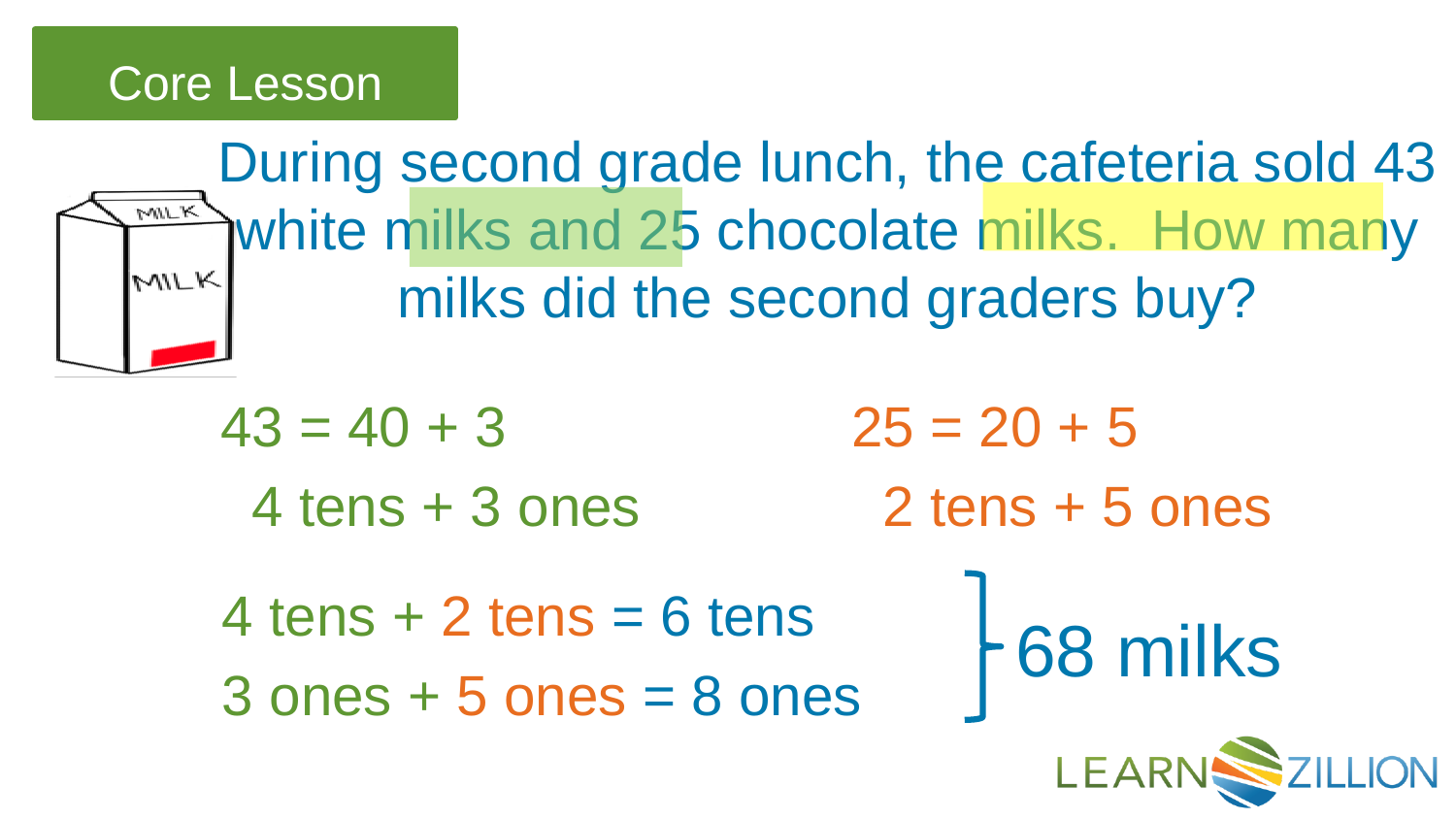

During second grade lunch, the cafeteria sold 43 white milks and 25 chocolate milks.  How many milks did the second graders buy?

43 = 40 + 3
  4 tens + 3 ones
25 = 20 + 5
  2 tens + 5 ones
4 tens + 2 tens = 6 tens
3 ones + 5 ones = 8 ones

68 milks